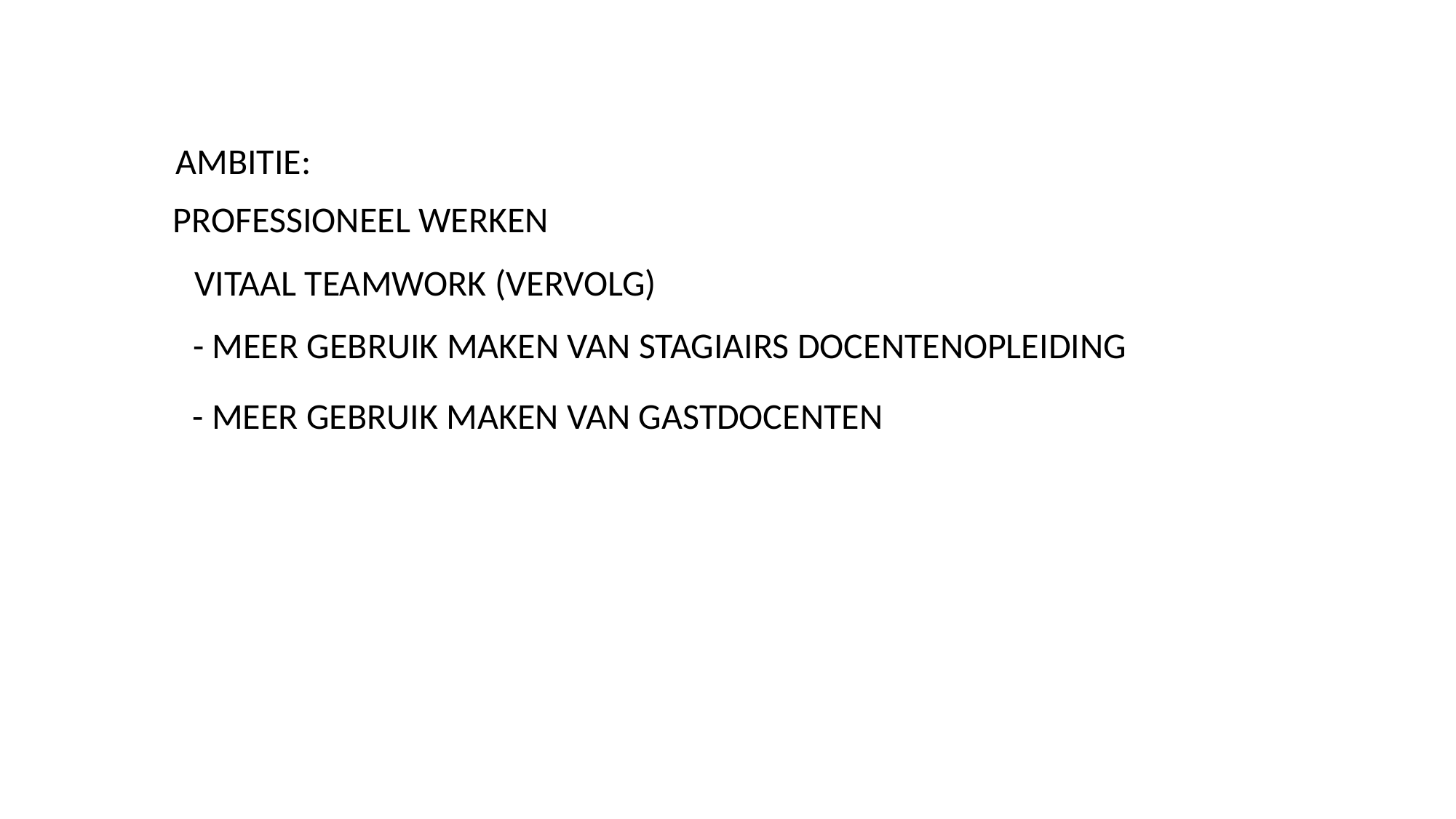

AMBITIE:
PROFESSIONEEL WERKEN
VITAAL TEAMWORK (VERVOLG)
- MEER GEBRUIK MAKEN VAN STAGIAIRS DOCENTENOPLEIDING
- MEER GEBRUIK MAKEN VAN GASTDOCENTEN